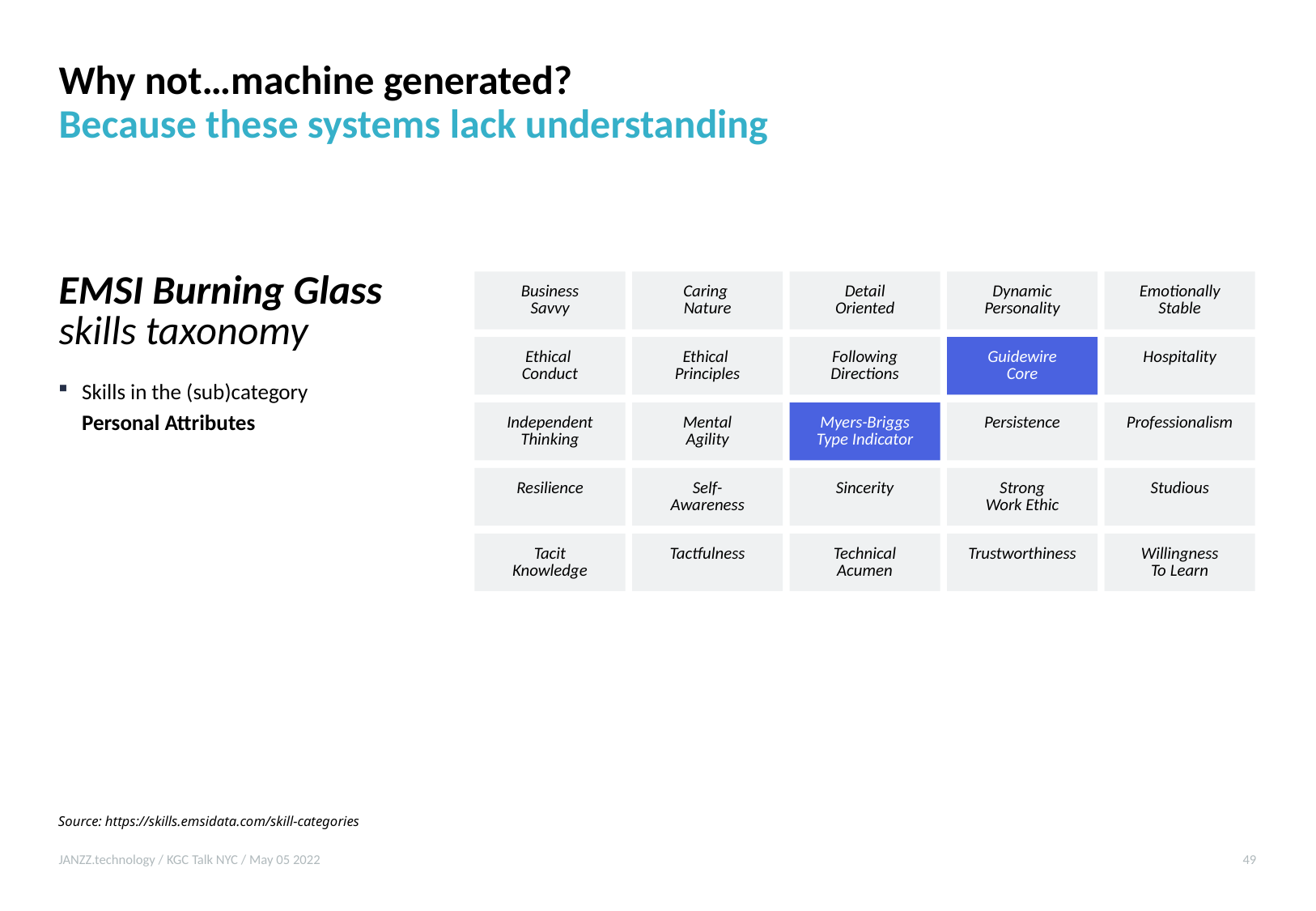

# Why not…machine generated? Because these systems lack understanding
EMSI Burning Glass skills taxonomy
Business
Savvy
Caring
Nature
Detail
Oriented
Dynamic
Personality
Emotionally
Stable
Ethical
Conduct
Ethical
Principles
Following
Directions
Guidewire
Core
Hospitality
Independent
Thinking
Mental
Agility
Myers-Briggs
Type Indicator
Persistence
Professionalism
Resilience
Self-
Awareness
Sincerity
Strong
Work Ethic
Studious
Tacit
Knowledge
Tactfulness
Technical
Acumen
Trustworthiness
Willingness
To Learn
Guidewire
Core
Skills in the (sub)category
Personal Attributes
Myers-Briggs
Type Indicator
Source: https://skills.emsidata.com/skill-categories
JANZZ.technology / KGC Talk NYC / May 05 2022
49